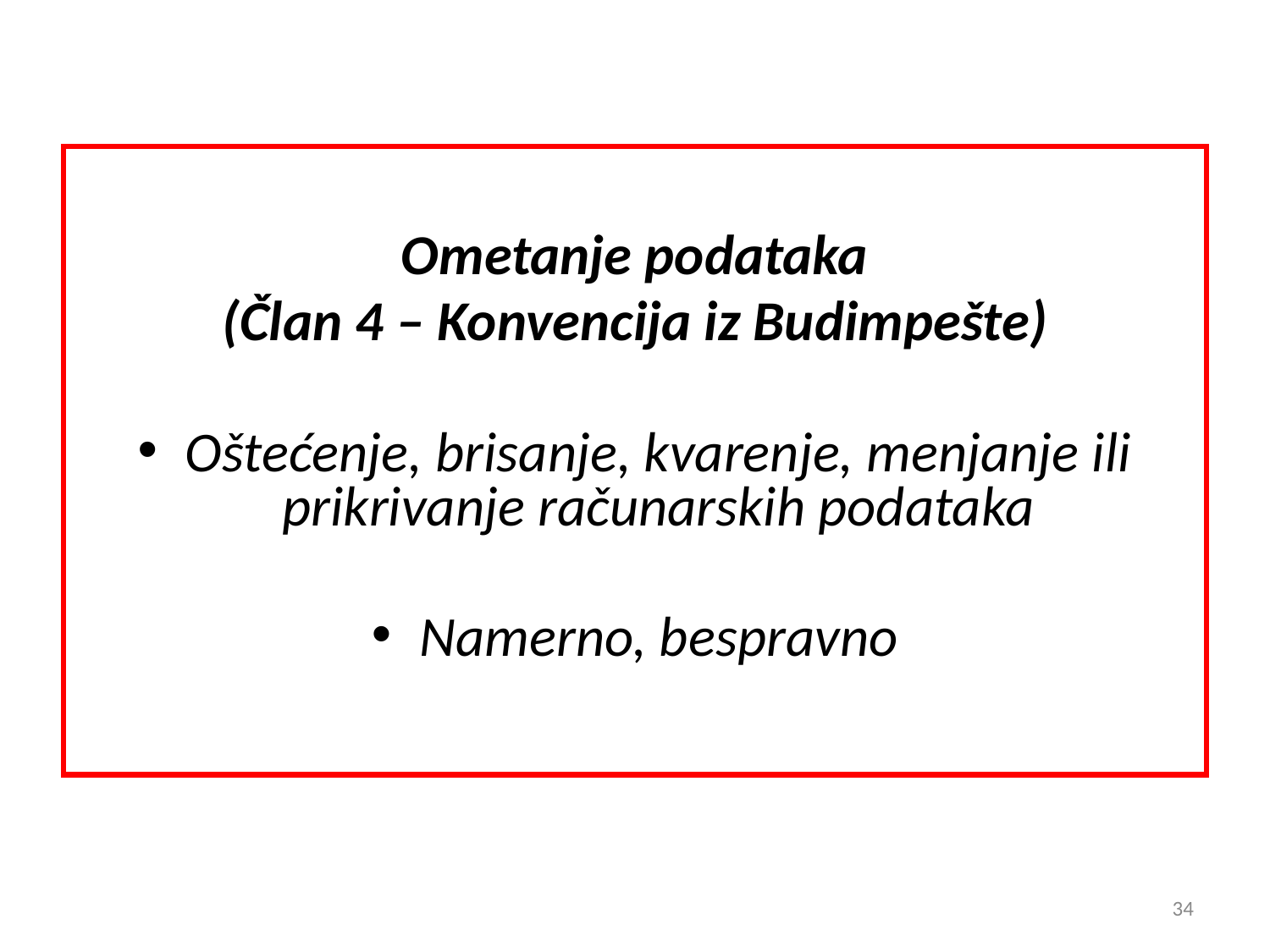

Ometanje podataka
(Član 4 – Konvencija iz Budimpešte)

Oštećenje, brisanje, kvarenje, menjanje ili prikrivanje računarskih podataka

Namerno, bespravno

34